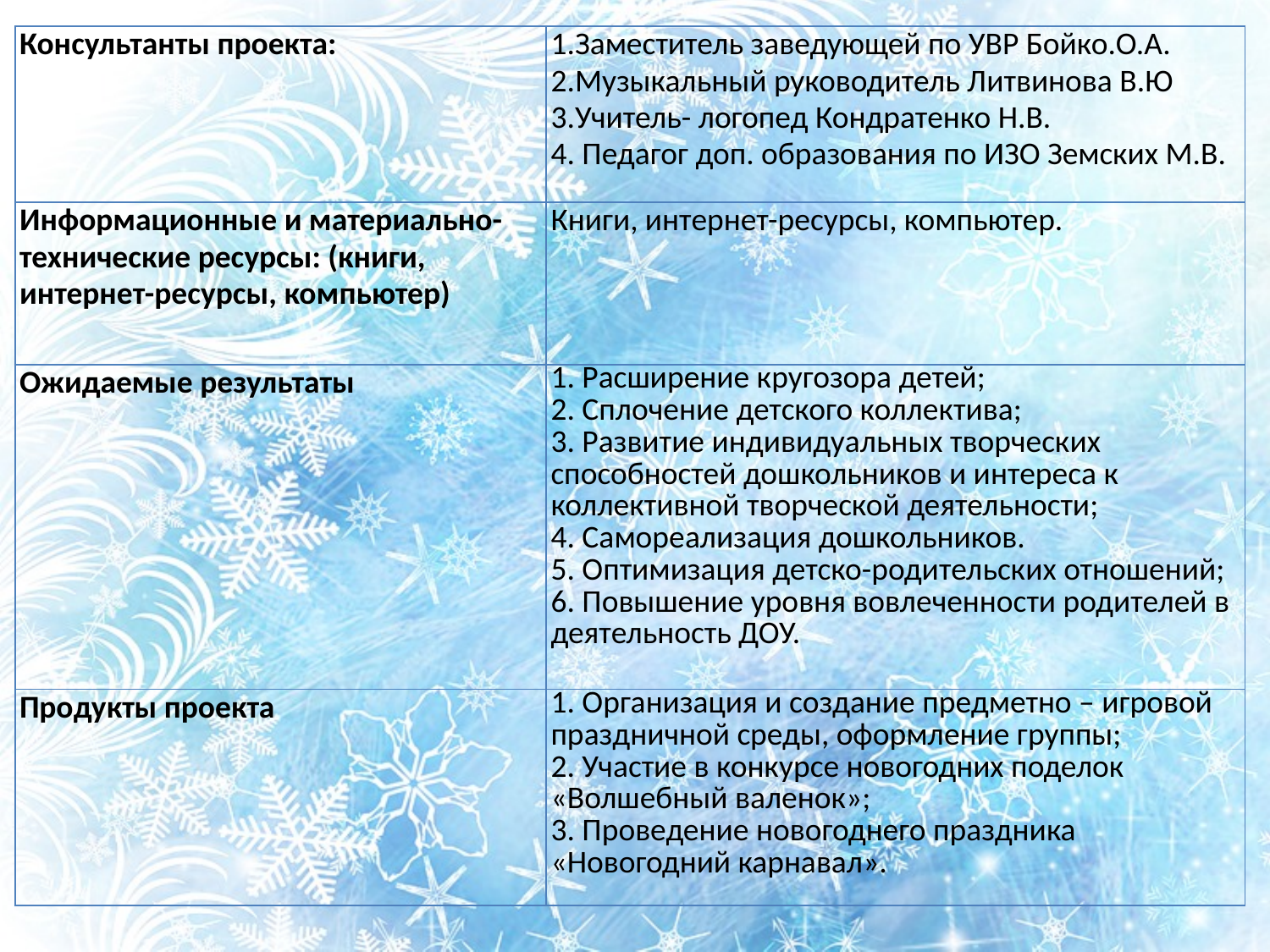

| Консультанты проекта: | 1.Заместитель заведующей по УВР Бойко.О.А. 2.Музыкальный руководитель Литвинова В.Ю 3.Учитель- логопед Кондратенко Н.В. 4. Педагог доп. образования по ИЗО Земских М.В. |
| --- | --- |
| Информационные и материально-технические ресурсы: (книги, интернет-ресурсы, компьютер) | Книги, интернет-ресурсы, компьютер. |
| Ожидаемые результаты | 1. Расширение кругозора детей; 2. Сплочение детского коллектива; 3. Развитие индивидуальных творческих способностей дошкольников и интереса к коллективной творческой деятельности; 4. Самореализация дошкольников. 5. Оптимизация детско-родительских отношений; 6. Повышение уровня вовлеченности родителей в деятельность ДОУ. |
| Продукты проекта | 1. Организация и создание предметно – игровой праздничной среды, оформление группы; 2. Участие в конкурсе новогодних поделок «Волшебный валенок»; 3. Проведение новогоднего праздника «Новогодний карнавал». |